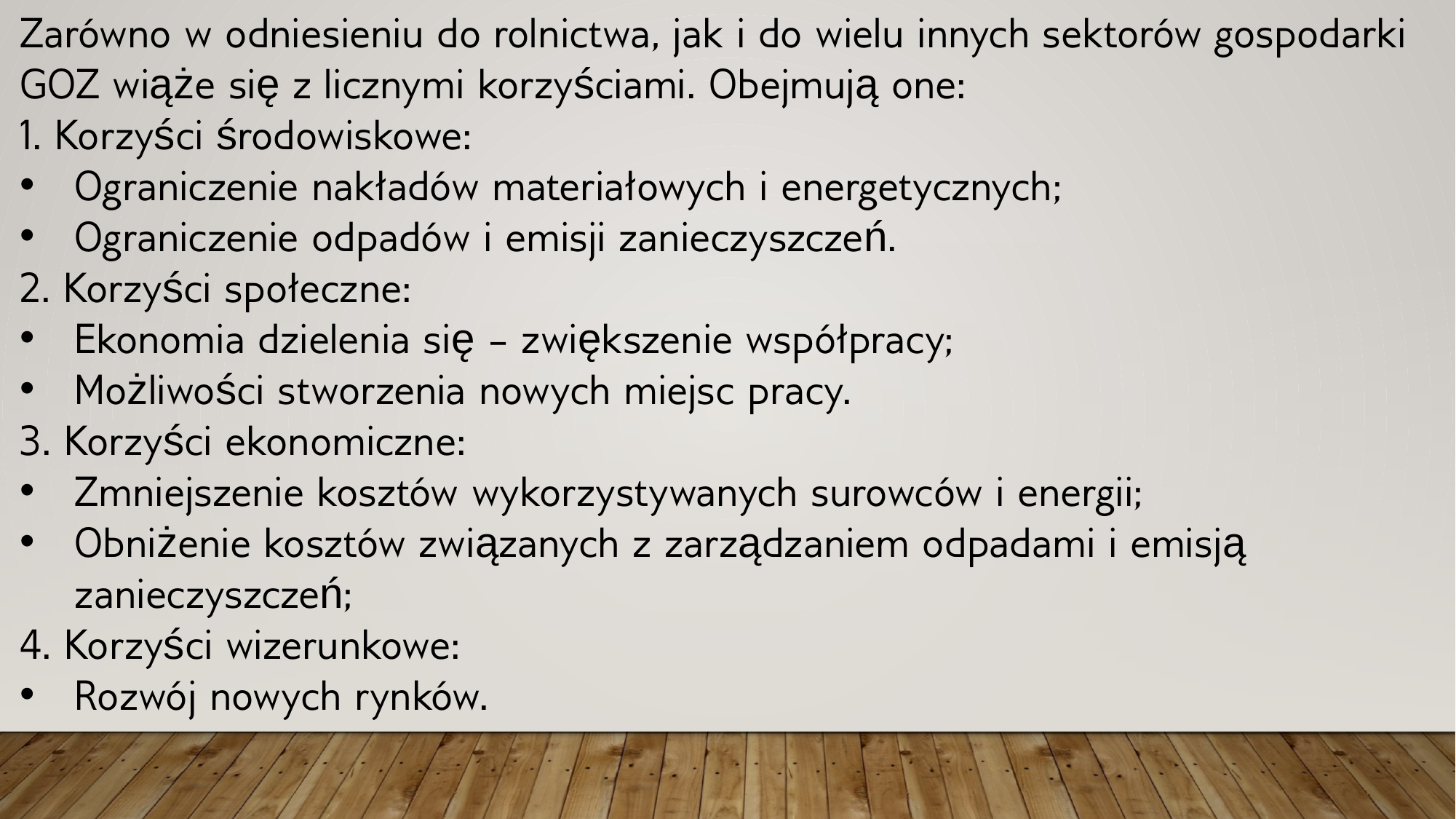

Zarówno w odniesieniu do rolnictwa, jak i do wielu innych sektorów gospodarki GOZ wiąże się z licznymi korzyściami. Obejmują one:
1. Korzyści środowiskowe:
Ograniczenie nakładów materiałowych i energetycznych;
Ograniczenie odpadów i emisji zanieczyszczeń.
2. Korzyści społeczne:
Ekonomia dzielenia się – zwiększenie współpracy;
Możliwości stworzenia nowych miejsc pracy.
3. Korzyści ekonomiczne:
Zmniejszenie kosztów wykorzystywanych surowców i energii;
Obniżenie kosztów związanych z zarządzaniem odpadami i emisją zanieczyszczeń;
4. Korzyści wizerunkowe:
Rozwój nowych rynków.